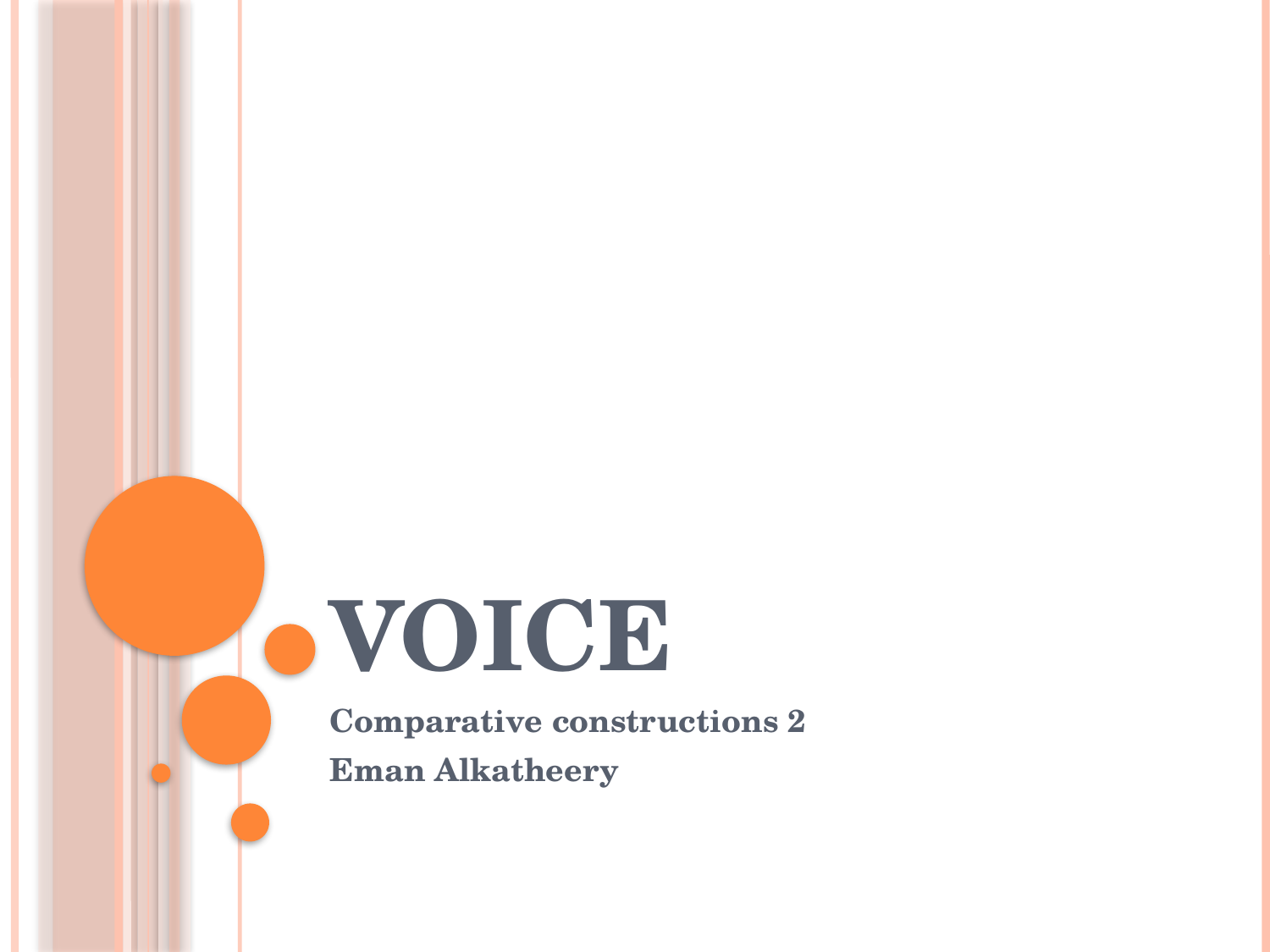

# Voice
Comparative constructions 2
Eman Alkatheery